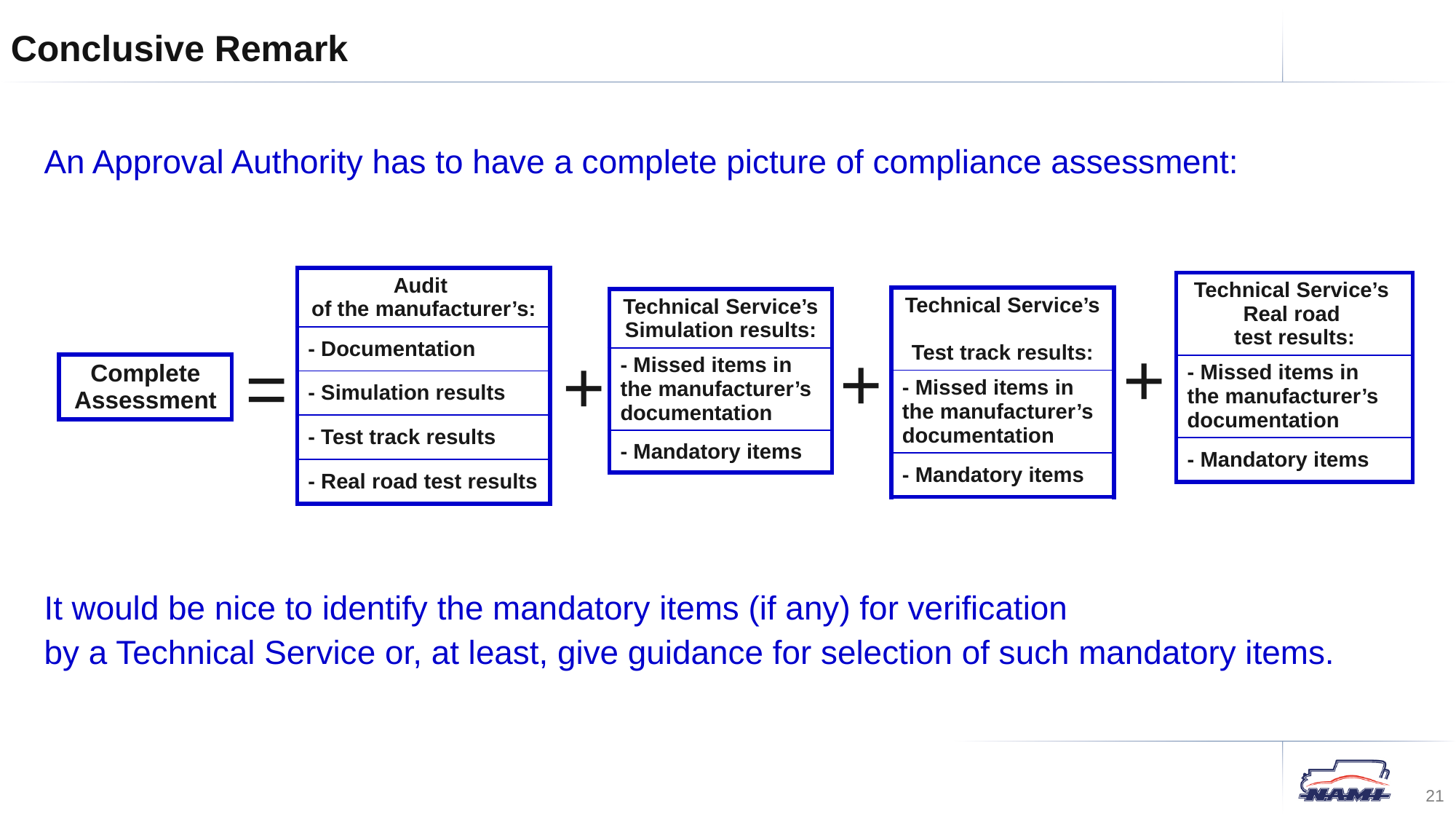

Conclusive Remark
An Approval Authority has to have a complete picture of compliance assessment:
| Audit of the manufacturer’s: |
| --- |
| - Documentation |
| - Simulation results |
| - Test track results |
| - Real road test results |
| Technical Service’s Real road test results: |
| --- |
| - Missed items in the manufacturer’s documentation |
| - Mandatory items |
| Technical Service’s Test track results: |
| --- |
| - Missed items in the manufacturer’s documentation |
| - Mandatory items |
| Technical Service’s Simulation results: |
| --- |
| - Missed items in the manufacturer’s documentation |
| - Mandatory items |
+
+
+
=
| Complete Assessment |
| --- |
It would be nice to identify the mandatory items (if any) for verification
by a Technical Service or, at least, give guidance for selection of such mandatory items.
21